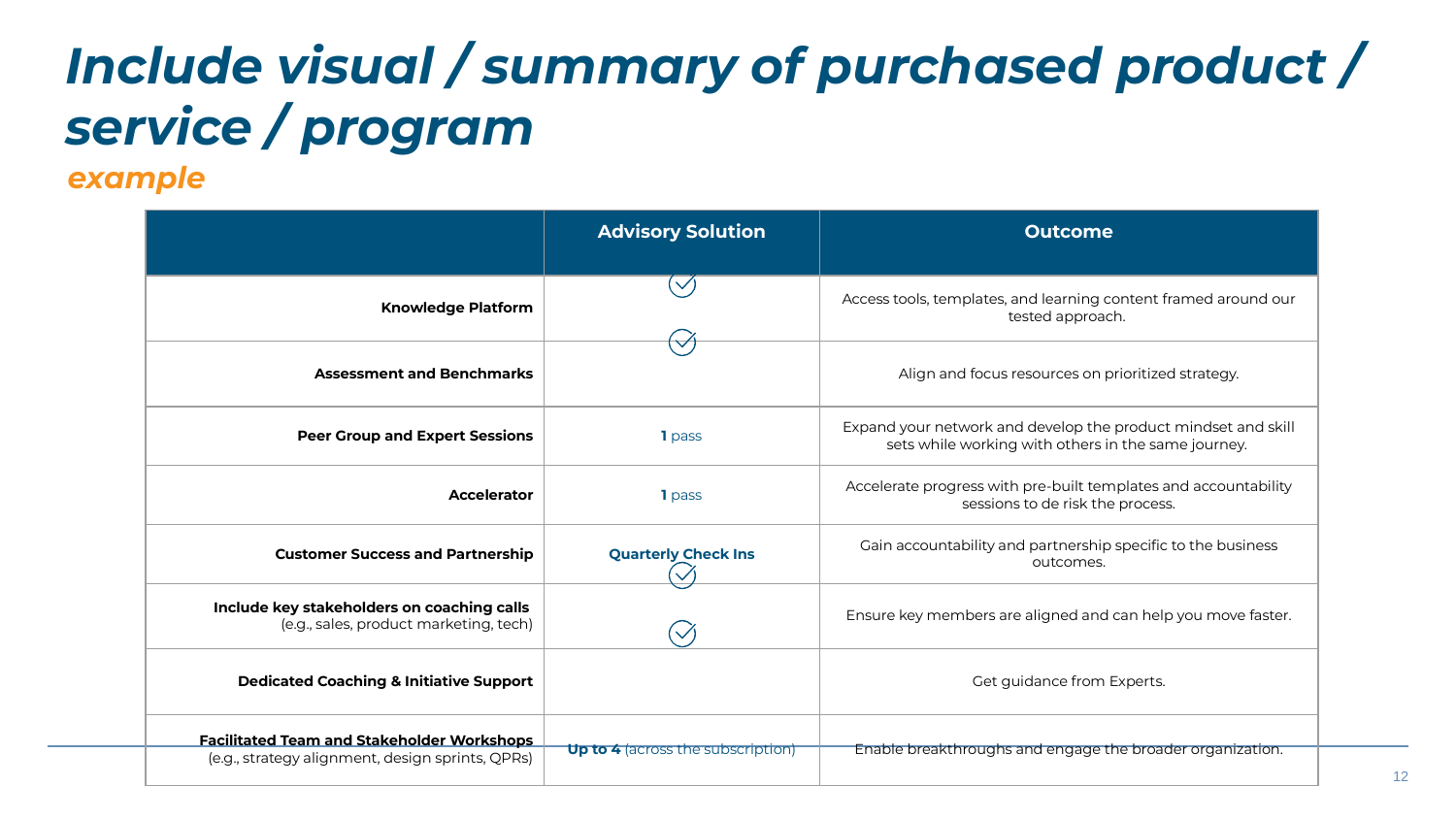

Include visual / summary of purchased product / service / program
example
|  | Advisory Solution | Outcome |
| --- | --- | --- |
| Knowledge Platform |  | Access tools, templates, and learning content framed around our tested approach. |
| Assessment and Benchmarks |  | Align and focus resources on prioritized strategy. |
| Peer Group and Expert Sessions | 1 pass | Expand your network and develop the product mindset and skill sets while working with others in the same journey. |
| Accelerator | 1 pass | Accelerate progress with pre-built templates and accountability sessions to de risk the process. |
| Customer Success and Partnership | Quarterly Check Ins | Gain accountability and partnership specific to the business outcomes. |
| Include key stakeholders on coaching calls (e.g., sales, product marketing, tech) |  | Ensure key members are aligned and can help you move faster. |
| Dedicated Coaching & Initiative Support |  | Get guidance from Experts. |
| Facilitated Team and Stakeholder Workshops (e.g., strategy alignment, design sprints, QPRs) | Up to 4 (across the subscription) | Enable breakthroughs and engage the broader organization. |